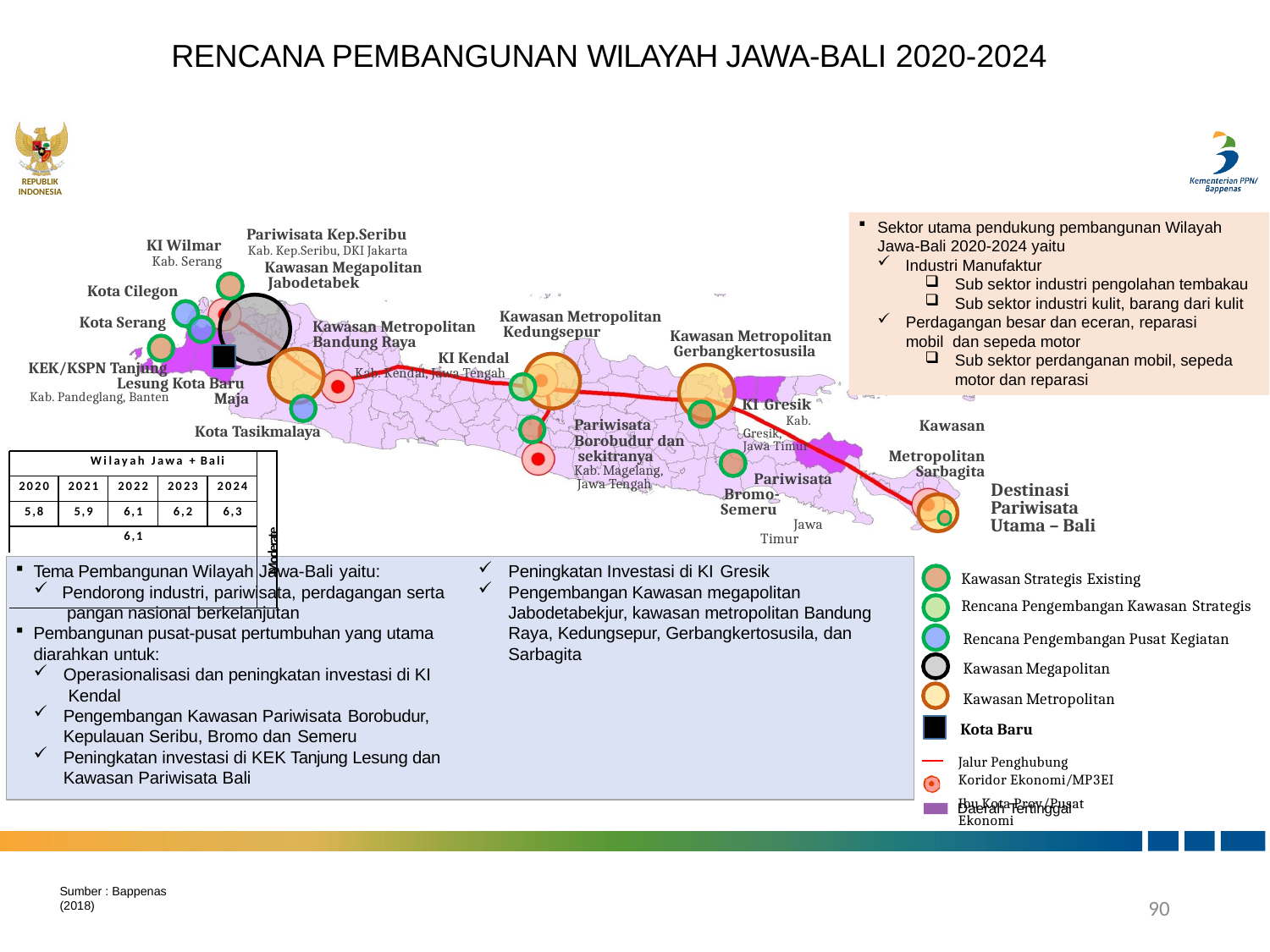

# RENCANA PEMBANGUNAN WILAYAH JAWA-BALI 2020-2024

REPUBLIK
INDONESIA

Sektor utama pendukung pembangunan Wilayah
Jawa-Bali 2020-2024 yaitu
Pariwisata Kep.Seribu
Kab. Kep.Seribu, DKI Jakarta
Kawasan Megapolitan  Jabodetabek
KI Wilmar
Kab. Serang
Kota Cilegon
Kota Serang
Industri Manufaktur
Sub sektor industri pengolahan tembakau
Sub sektor industri kulit, barang dari kulit
Perdagangan besar dan eceran, reparasi mobil  dan sepeda motor
Sub sektor perdanganan mobil, sepeda
motor dan reparasi

Kawasan Metropolitan  Kedungsepur
Kawasan Metropolitan

Kawasan Metropolitan  Gerbangkertosusila
Bandung Raya

KI Kendal

KEK/KSPN Tanjung
Kab. Kendal, Jawa Tengah

Lesung Kota Baru

Maja
Kota Tasikmalaya
Kab. Pandeglang, Banten
KI Gresik  Kab. Gresik,  Jawa Timur

Pariwisata  Borobudur dan  sekitranya
Kab. Magelang,  Jawa Tengah
Kawasan  Metropolitan  Sarbagita

| Wilayah Jawa + Bali |  |  |  |  | Moderate |
| --- | --- | --- | --- | --- | --- |
| 2020 | 2021 | 2022 | 2023 | 2024 |  |
| 5,8 | 5,9 | 6,1 | 6,2 | 6,3 |  |
| 6,1 |  |  |  |  |  |

Pariwisata  Bromo-Semeru
Jawa Timur
Destinasi  Pariwisata  Utama – Bali

Kawasan Strategis Existing
Rencana Pengembangan Kawasan Strategis
Rencana Pengembangan Pusat Kegiatan
Kawasan Megapolitan  Kawasan Metropolitan
Kota Baru
Jalur Penghubung Koridor Ekonomi/MP3EI
Ibu Kota Prov/Pusat Ekonomi
Tema Pembangunan Wilayah Jawa-Bali yaitu:
Pendorong industri, pariwisata, perdagangan serta  pangan nasional berkelanjutan
Pembangunan pusat-pusat pertumbuhan yang utama
diarahkan untuk:
Peningkatan Investasi di KI Gresik
Pengembangan Kawasan megapolitan  Jabodetabekjur, kawasan metropolitan Bandung  Raya, Kedungsepur, Gerbangkertosusila, dan  Sarbagita

Operasionalisasi dan peningkatan investasi di KI  Kendal
Pengembangan Kawasan Pariwisata Borobudur,
Kepulauan Seribu, Bromo dan Semeru
Peningkatan investasi di KEK Tanjung Lesung dan  Kawasan Pariwisata Bali

Daerah Tertinggal

Sumber : Bappenas (2018)
90